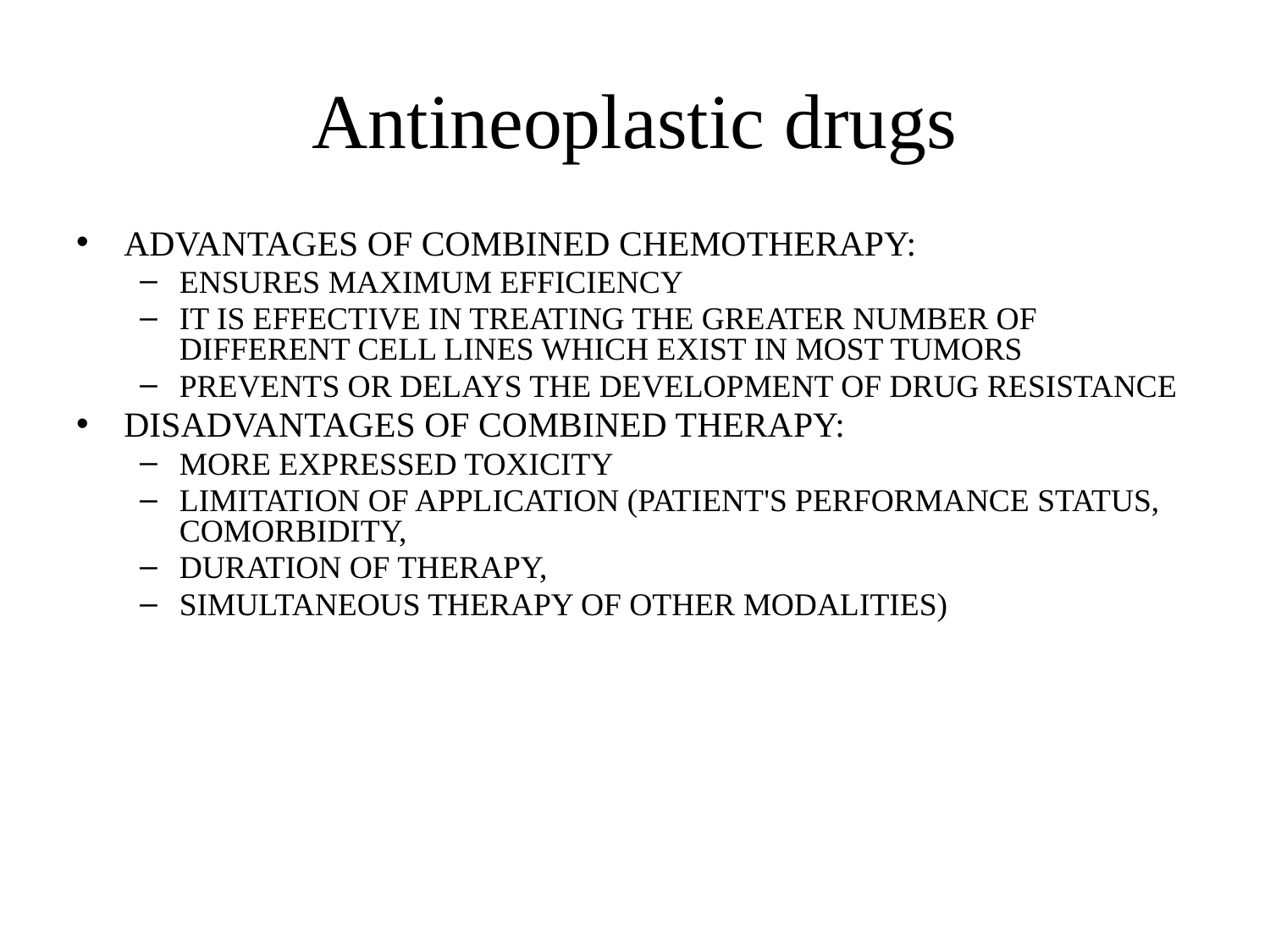

# Antineoplastic drugs
ADVANTAGES OF COMBINED CHEMOTHERAPY:
ENSURES MAXIMUM EFFICIENCY
IT IS EFFECTIVE IN TREATING THE GREATER NUMBER OF DIFFERENT CELL LINES WHICH EXIST IN MOST TUMORS
PREVENTS OR DELAYS THE DEVELOPMENT OF DRUG RESISTANCE
DISADVANTAGES OF COMBINED THERAPY:
MORE EXPRESSED TOXICITY
LIMITATION OF APPLICATION (PATIENT'S PERFORMANCE STATUS, COMORBIDITY,
DURATION OF THERAPY,
SIMULTANEOUS THERAPY OF OTHER MODALITIES)